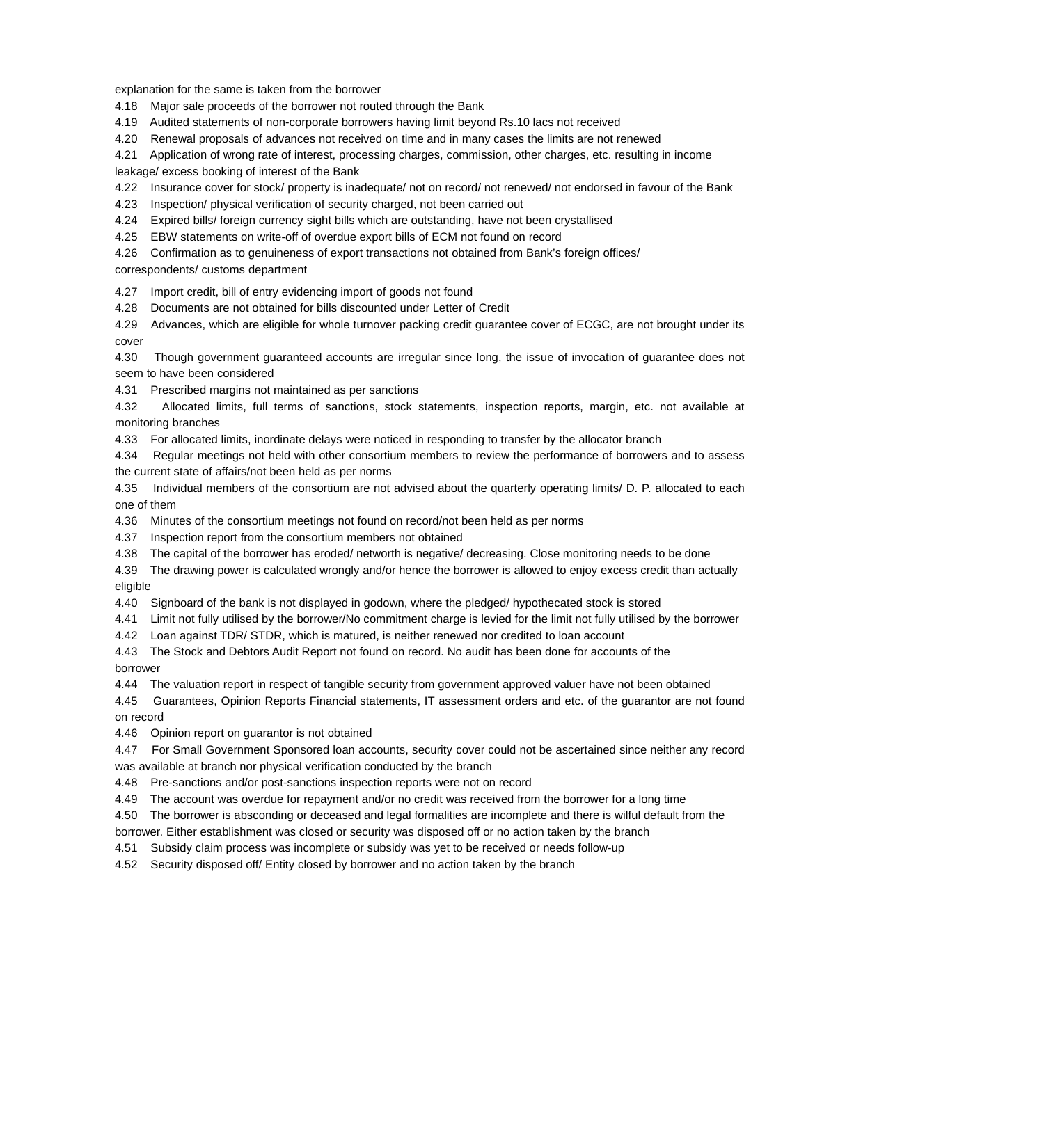

explanation for the same is taken from the borrower
4.18    Major sale proceeds of the borrower not routed through the Bank
4.19    Audited statements of non-corporate borrowers having limit beyond Rs.10 lacs not received
4.20    Renewal proposals of advances not received on time and in many cases the limits are not renewed
4.21    Application of wrong rate of interest, processing charges, commission, other charges, etc. resulting in income leakage/ excess booking of interest of the Bank
4.22    Insurance cover for stock/ property is inadequate/ not on record/ not renewed/ not endorsed in favour of the Bank
4.23    Inspection/ physical verification of security charged, not been carried out
4.24    Expired bills/ foreign currency sight bills which are outstanding, have not been crystallised
4.25    EBW statements on write-off of overdue export bills of ECM not found on record
4.26    Confirmation as to genuineness of export transactions not obtained from Bank’s foreign offices/ correspondents/ customs department
4.27    Import credit, bill of entry evidencing import of goods not found
4.28    Documents are not obtained for bills discounted under Letter of Credit
4.29    Advances, which are eligible for whole turnover packing credit guarantee cover of ECGC, are not brought under its cover
4.30    Though government guaranteed accounts are irregular since long, the issue of invocation of guarantee does not seem to have been considered
4.31    Prescribed margins not maintained as per sanctions
4.32    Allocated limits, full terms of sanctions, stock statements, inspection reports, margin, etc. not available at monitoring branches
4.33    For allocated limits, inordinate delays were noticed in responding to transfer by the allocator branch
4.34    Regular meetings not held with other consortium members to review the performance of borrowers and to assess the current state of affairs/not been held as per norms
4.35    Individual members of the consortium are not advised about the quarterly operating limits/ D. P. allocated to each one of them
4.36    Minutes of the consortium meetings not found on record/not been held as per norms
4.37    Inspection report from the consortium members not obtained
4.38    The capital of the borrower has eroded/ networth is negative/ decreasing. Close monitoring needs to be done
4.39    The drawing power is calculated wrongly and/or hence the borrower is allowed to enjoy excess credit than actually eligible
4.40    Signboard of the bank is not displayed in godown, where the pledged/ hypothecated stock is stored
4.41    Limit not fully utilised by the borrower/No commitment charge is levied for the limit not fully utilised by the borrower
4.42    Loan against TDR/ STDR, which is matured, is neither renewed nor credited to loan account
4.43    The Stock and Debtors Audit Report not found on record. No audit has been done for accounts of the borrower
4.44    The valuation report in respect of tangible security from government approved valuer have not been obtained
4.45    Guarantees, Opinion Reports Financial statements, IT assessment orders and etc. of the guarantor are not found on record
4.46    Opinion report on guarantor is not obtained
4.47    For Small Government Sponsored loan accounts, security cover could not be ascertained since neither any record was available at branch nor physical verification conducted by the branch
4.48    Pre-sanctions and/or post-sanctions inspection reports were not on record
4.49    The account was overdue for repayment and/or no credit was received from the borrower for a long time
4.50    The borrower is absconding or deceased and legal formalities are incomplete and there is wilful default from the borrower. Either establishment was closed or security was disposed off or no action taken by the branch
4.51    Subsidy claim process was incomplete or subsidy was yet to be received or needs follow-up
4.52    Security disposed off/ Entity closed by borrower and no action taken by the branch